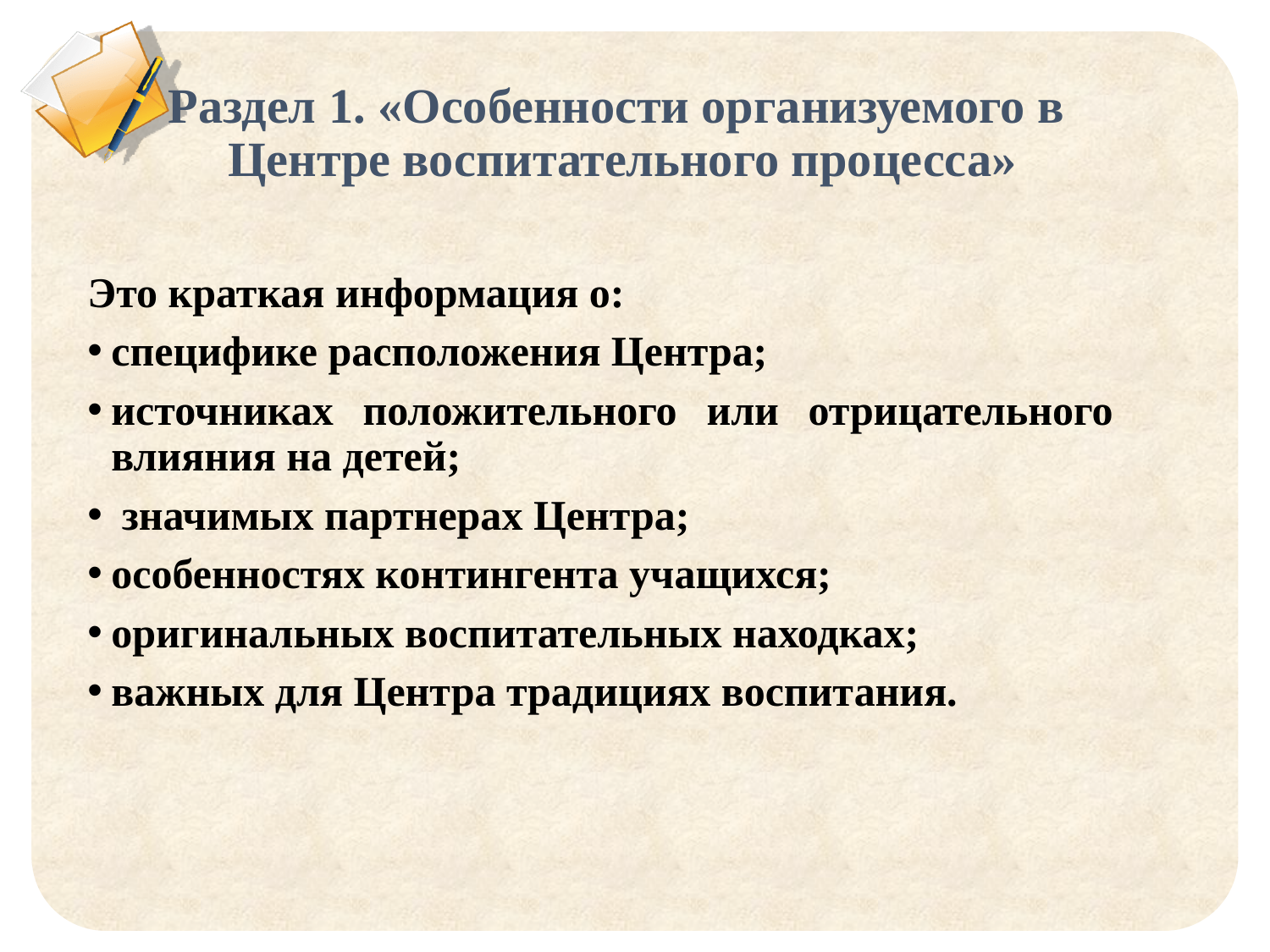

# Раздел 1. «Особенности организуемого в Центре воспитательного процесса»
Это краткая информация о:
специфике расположения Центра;
источниках положительного или отрицательного влияния на детей;
 значимых партнерах Центра;
особенностях контингента учащихся;
оригинальных воспитательных находках;
важных для Центра традициях воспитания.